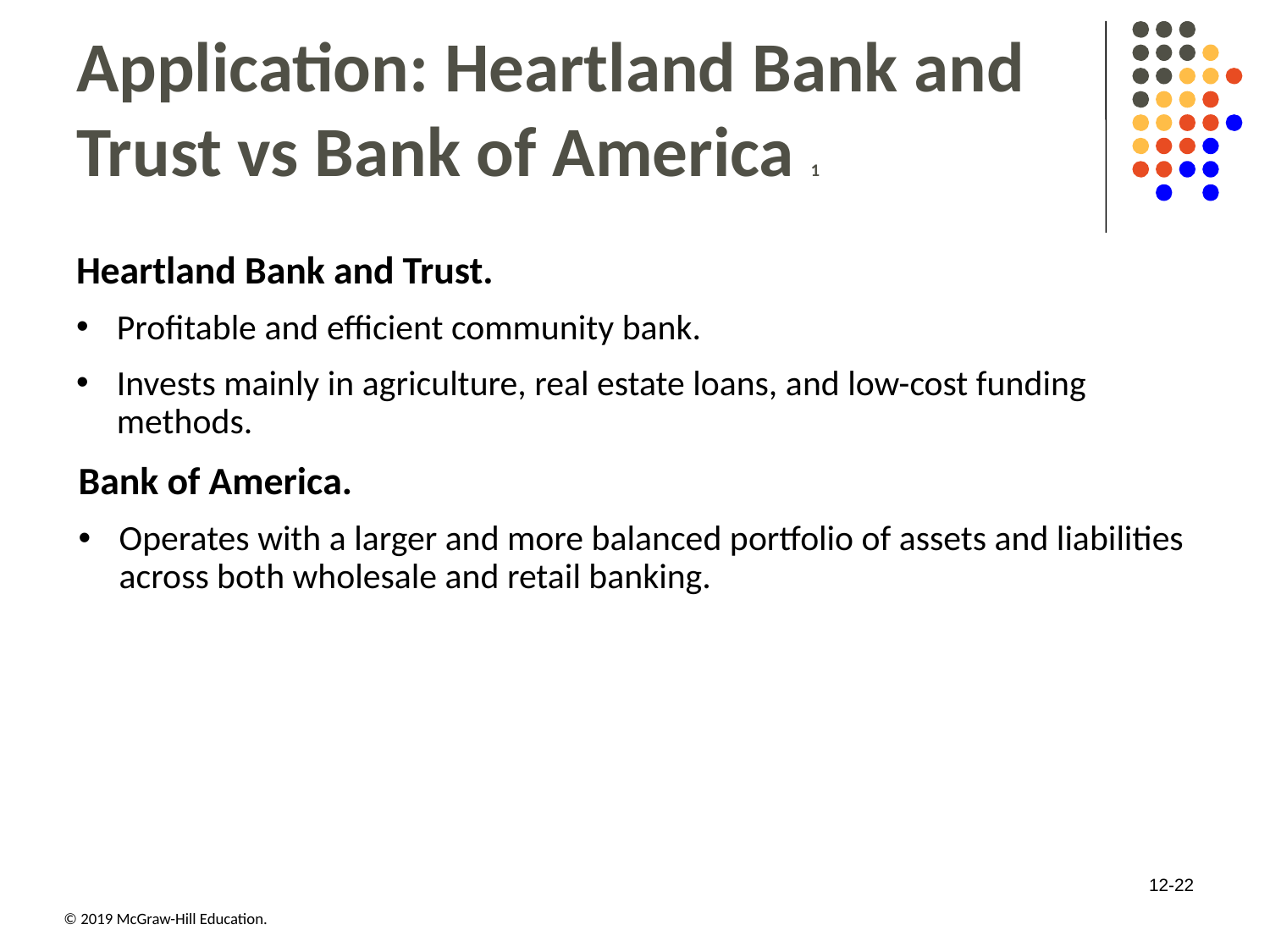

# Application: Heartland Bank and Trust vs Bank of America 1
Heartland Bank and Trust.
Profitable and efficient community bank.
Invests mainly in agriculture, real estate loans, and low-cost funding methods.
Bank of America.
Operates with a larger and more balanced portfolio of assets and liabilities across both wholesale and retail banking.
12-22